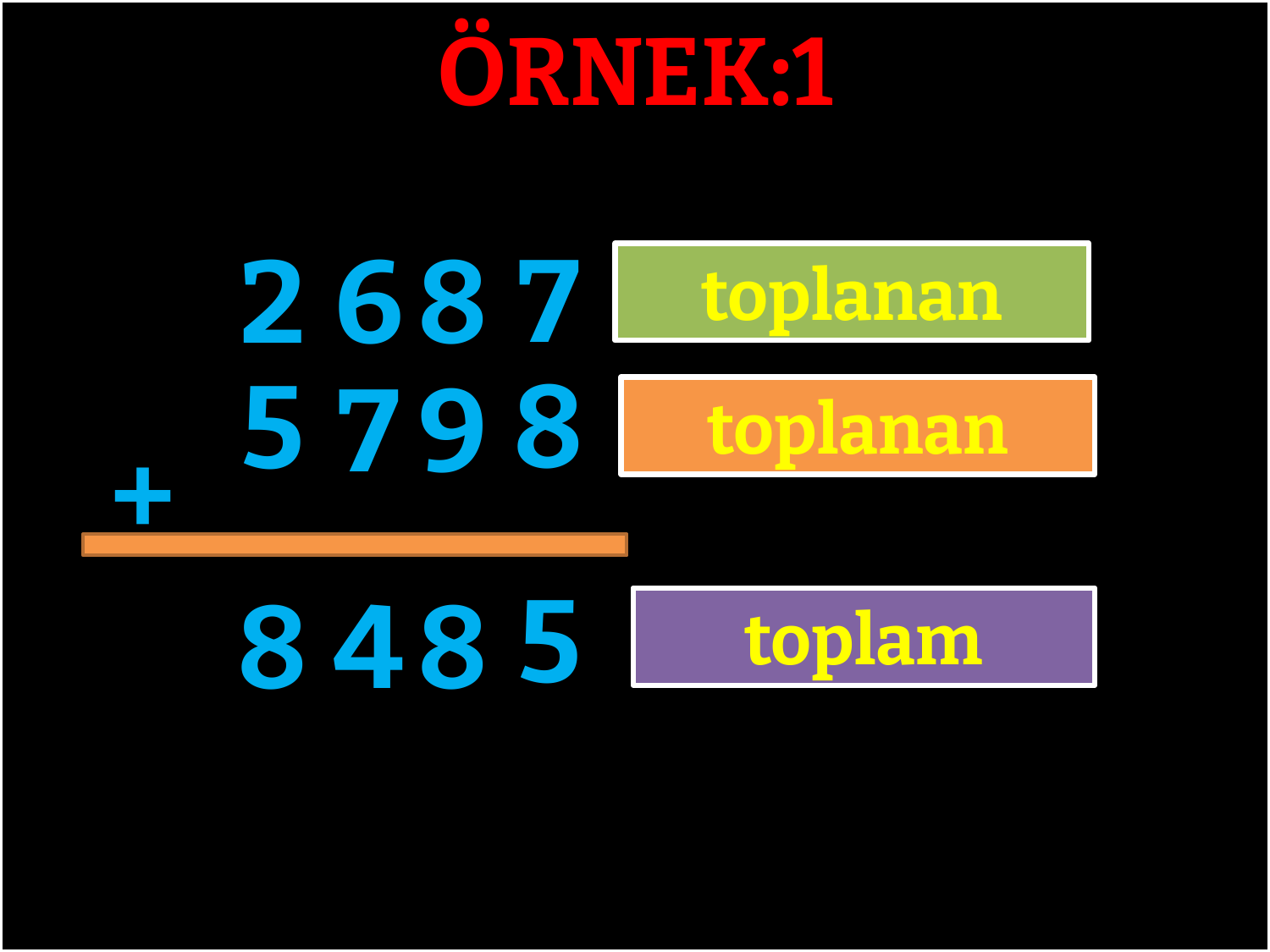

ÖRNEK:1
7
2
6
8
toplanan
#
8
5
7
9
toplanan
+

5
8
4
8
toplam